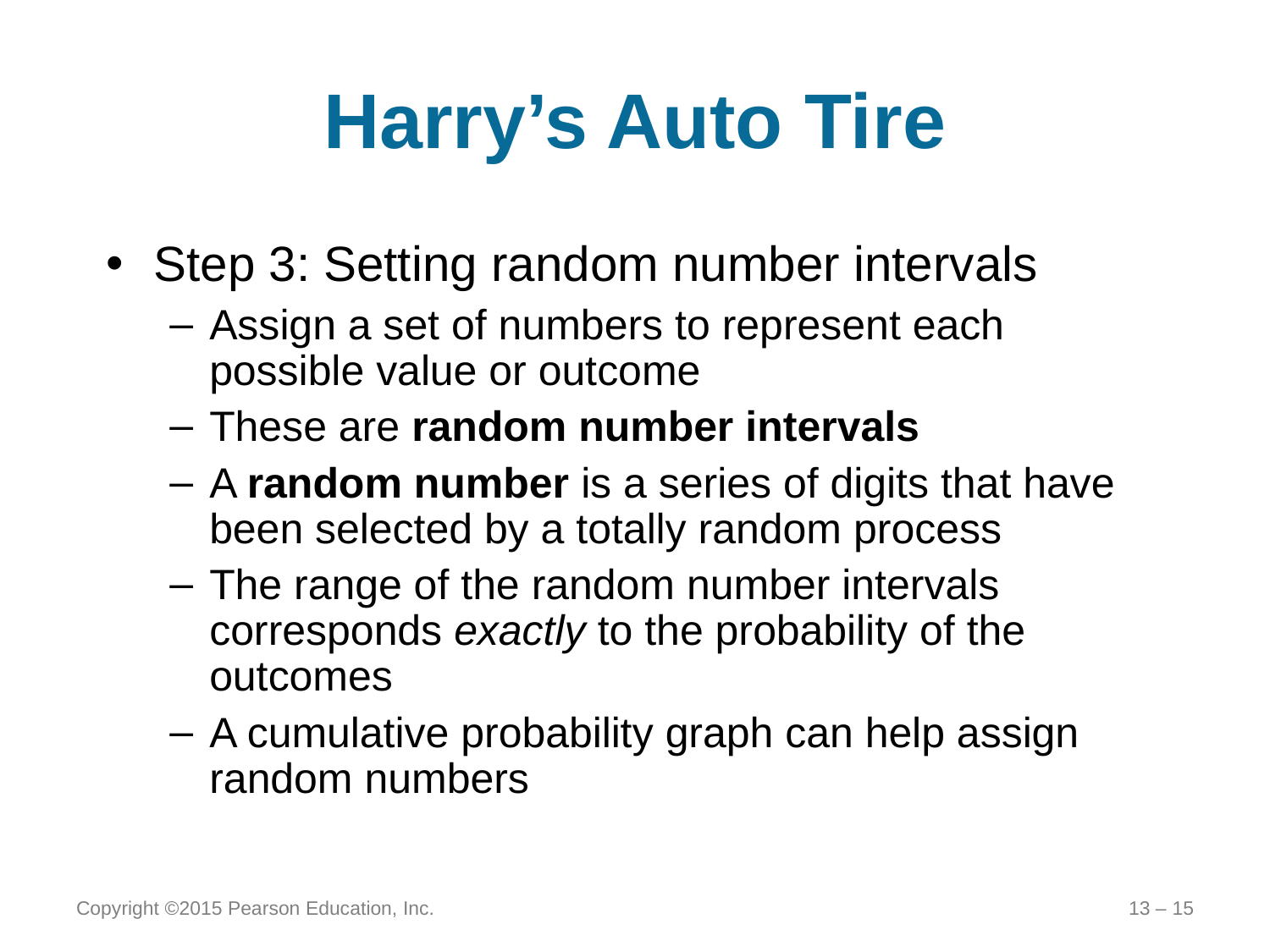

# Harry’s Auto Tire
Step 3: Setting random number intervals
Assign a set of numbers to represent each possible value or outcome
These are random number intervals
A random number is a series of digits that have been selected by a totally random process
The range of the random number intervals corresponds exactly to the probability of the outcomes
A cumulative probability graph can help assign random numbers
Copyright ©2015 Pearson Education, Inc.
13 – 15